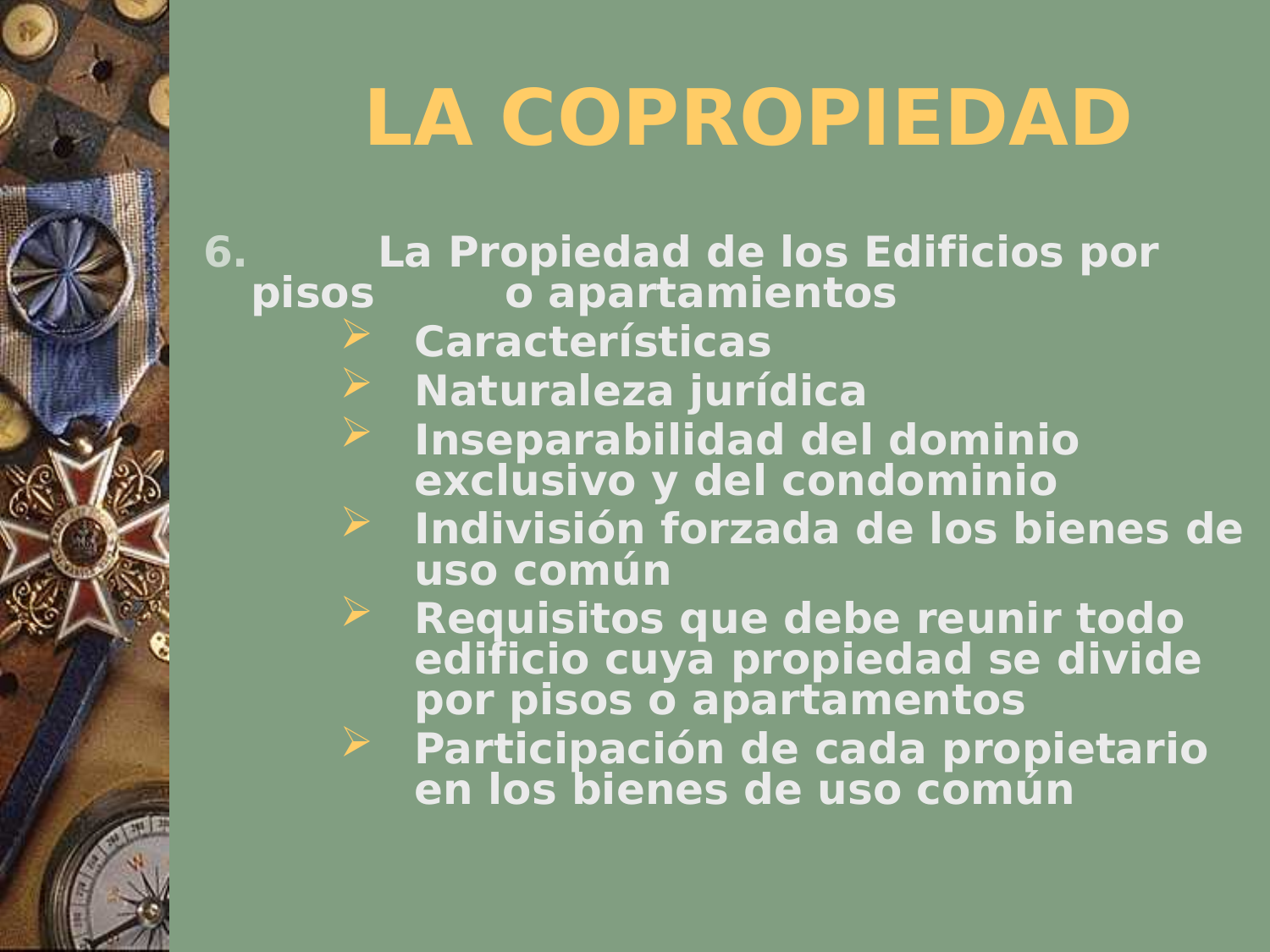

# LA COPROPIEDAD
6.		La Propiedad de los Edificios por pisos 	o apartamientos
Características
Naturaleza jurídica
Inseparabilidad del dominio exclusivo y del condominio
Indivisión forzada de los bienes de uso común
Requisitos que debe reunir todo edificio cuya propiedad se divide por pisos o apartamentos
Participación de cada propietario en los bienes de uso común